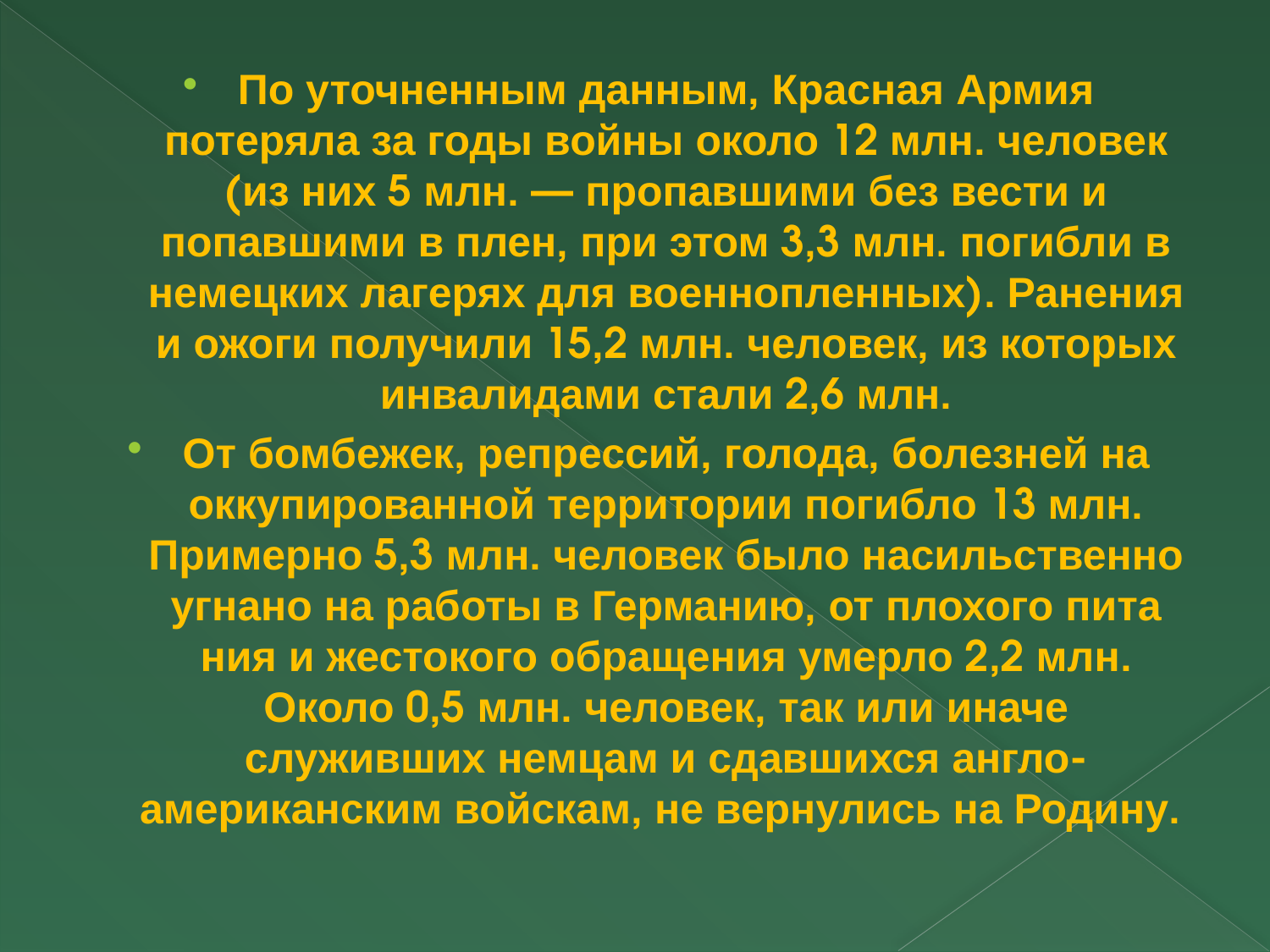

По уточненным данным, Красная Армия потеряла за годы войны около 12 млн. человек (из них 5 млн. — пропавшими без вести и попавшими в плен, при этом 3,3 млн. погибли в не­мецких лагерях для военнопленных). Ранения и ожоги получили 15,2 млн. человек, из которых инвалидами стали 2,6 млн.
От бомбежек, репрессий, голода, болезней на оккупированной территории погибло 13 млн. Примерно 5,3 млн. человек было насильственно угнано на работы в Германию, от плохого пита­ния и жестокого обращения умерло 2,2 млн. Около 0,5 млн. че­ловек, так или иначе служивших немцам и сдавшихся англо-­американским войскам, не вернулись на Родину.